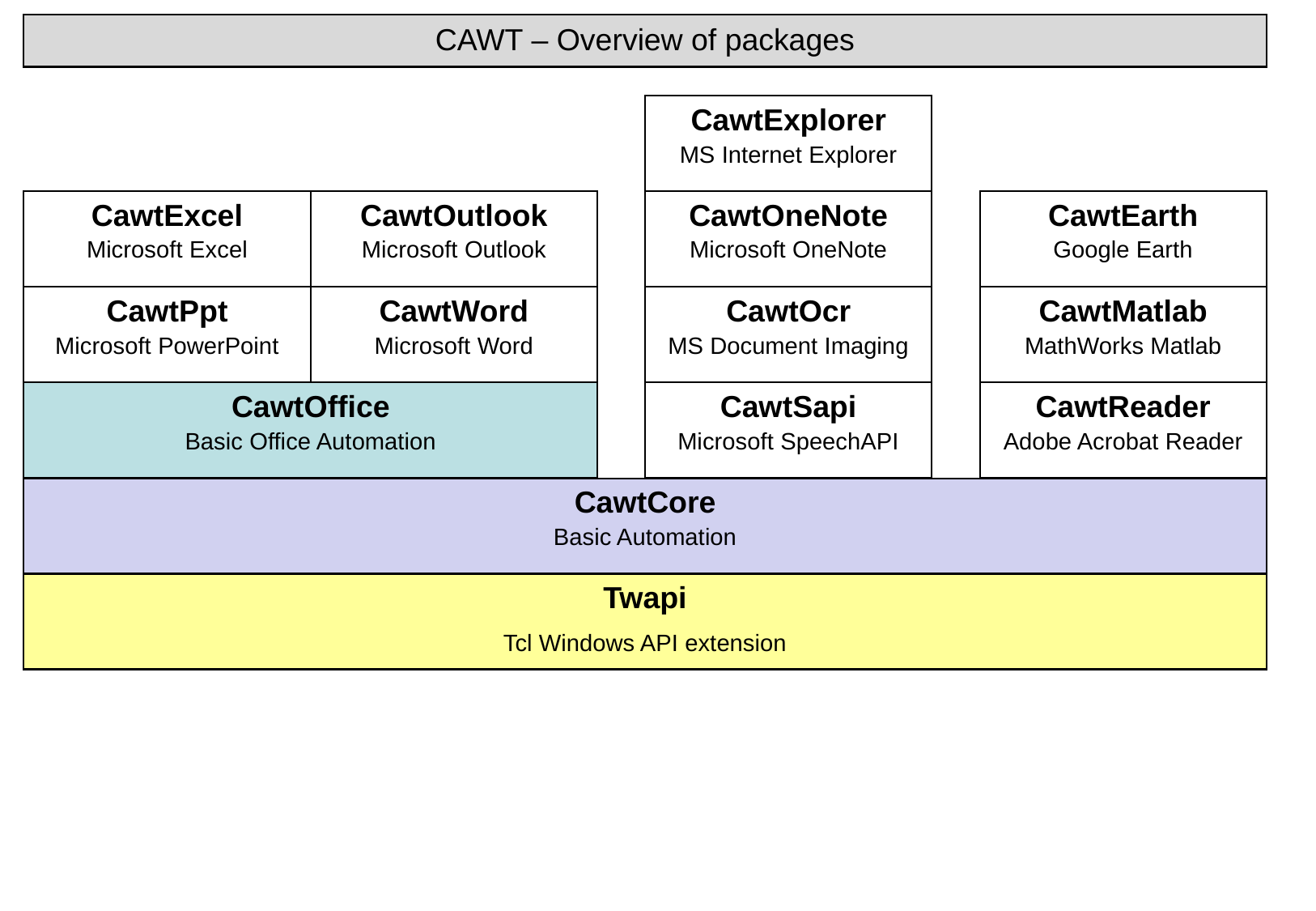

# CAWT – Overview of packages
CawtExplorer
MS Internet Explorer
CawtExcel
Microsoft Excel
CawtOutlook
Microsoft Outlook
CawtOneNote
Microsoft OneNote
CawtEarth
Google Earth
CawtPpt
Microsoft PowerPoint
CawtWord
Microsoft Word
CawtOcr
MS Document Imaging
CawtMatlab
MathWorks Matlab
CawtOffice
Basic Office Automation
CawtSapi
Microsoft SpeechAPI
CawtReader
Adobe Acrobat Reader
CawtCore
Basic Automation
Twapi
Tcl Windows API extension